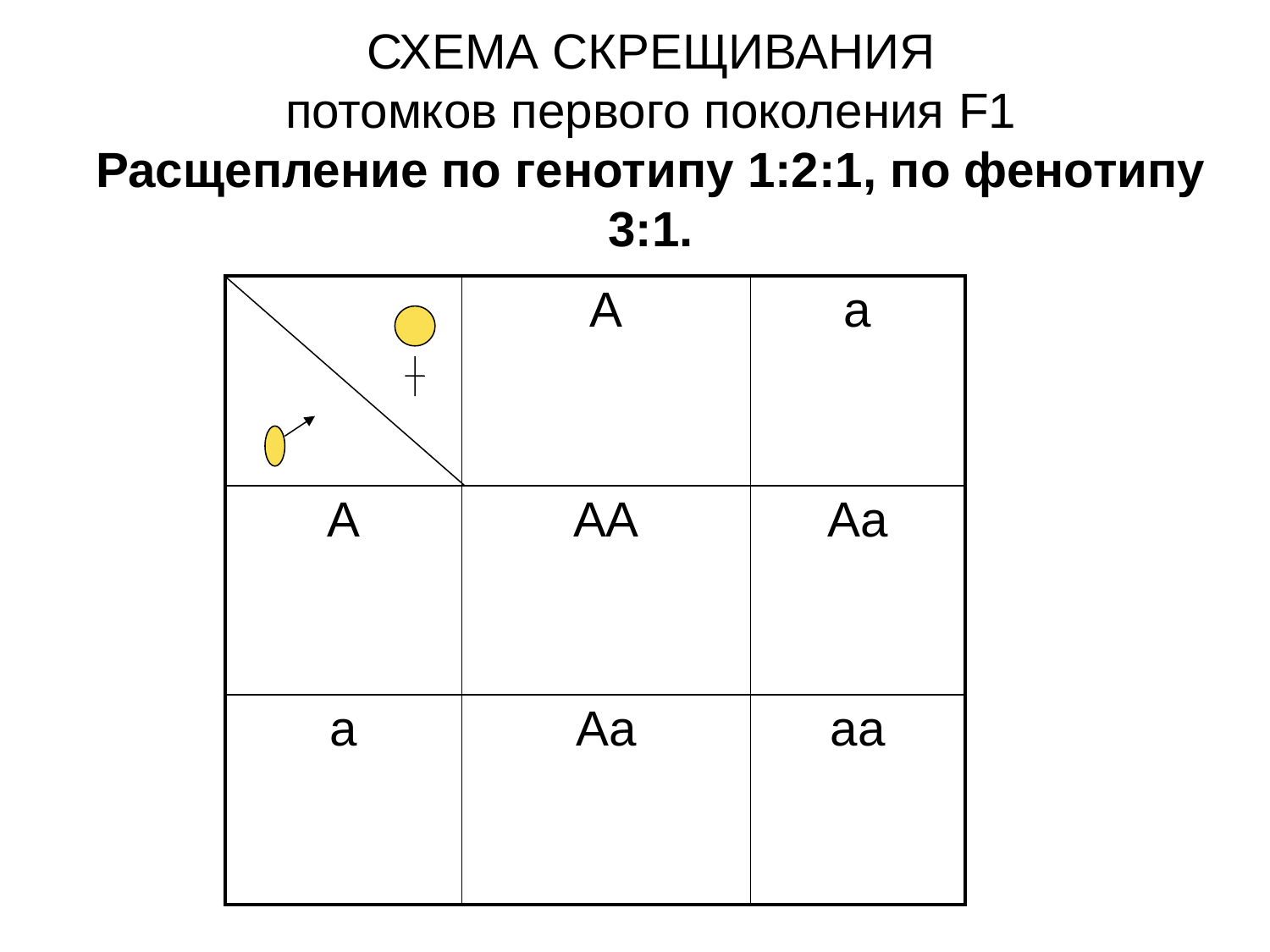

# СХЕМА СКРЕЩИВАНИЯ потомков первого поколения F1 Расщепление по генотипу 1:2:1, по фенотипу 3:1.
|  | А | а |
| --- | --- | --- |
| А | АА | Аа |
| а | Аа | аа |